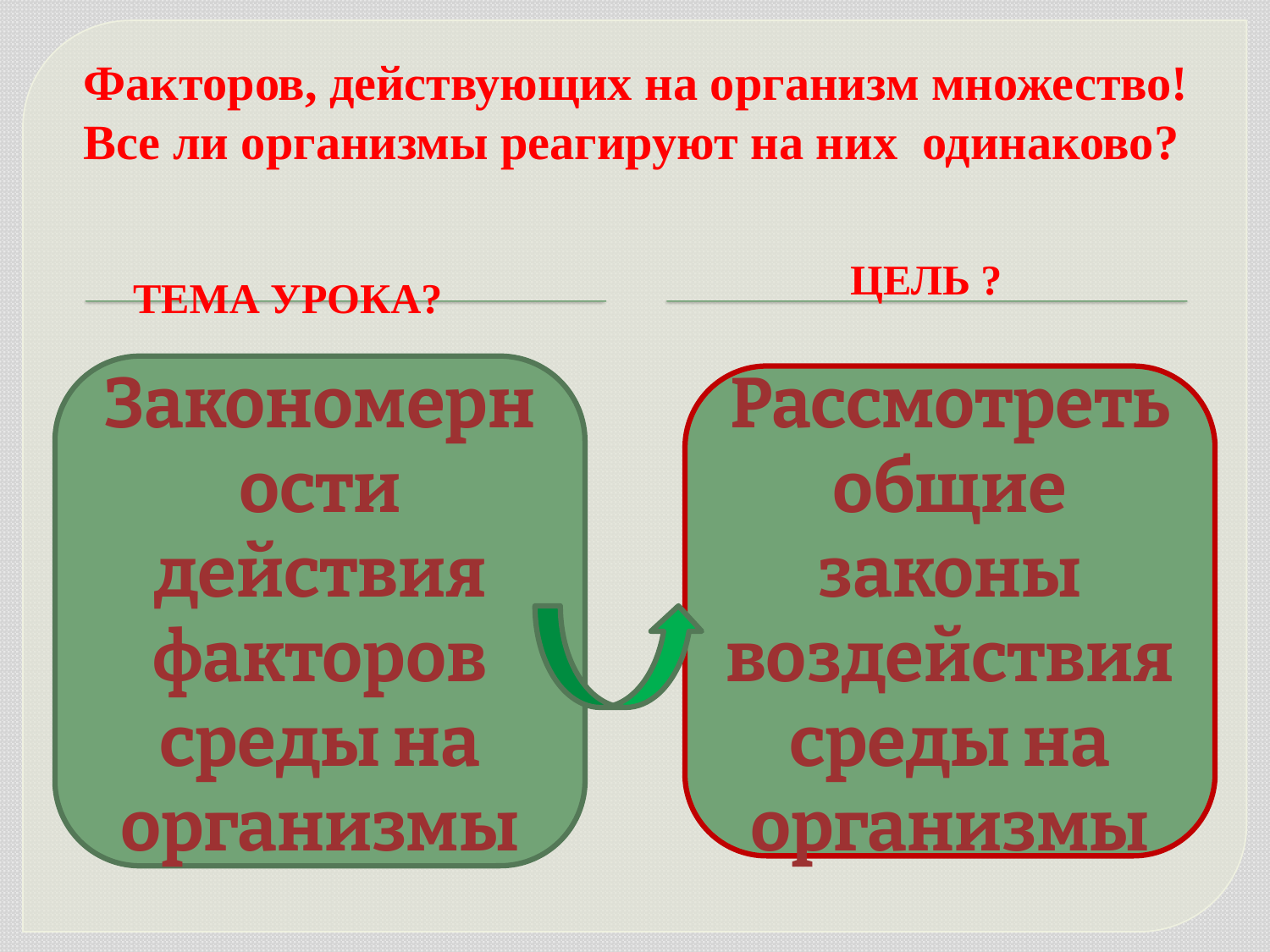

# Факторов, действующих на организм множество! Все ли организмы реагируют на них  одинаково?

           Цель ?

     тема урока?

Закономерности действия факторов среды на организмы

Рассмотреть общие законы воздействия среды на организмы